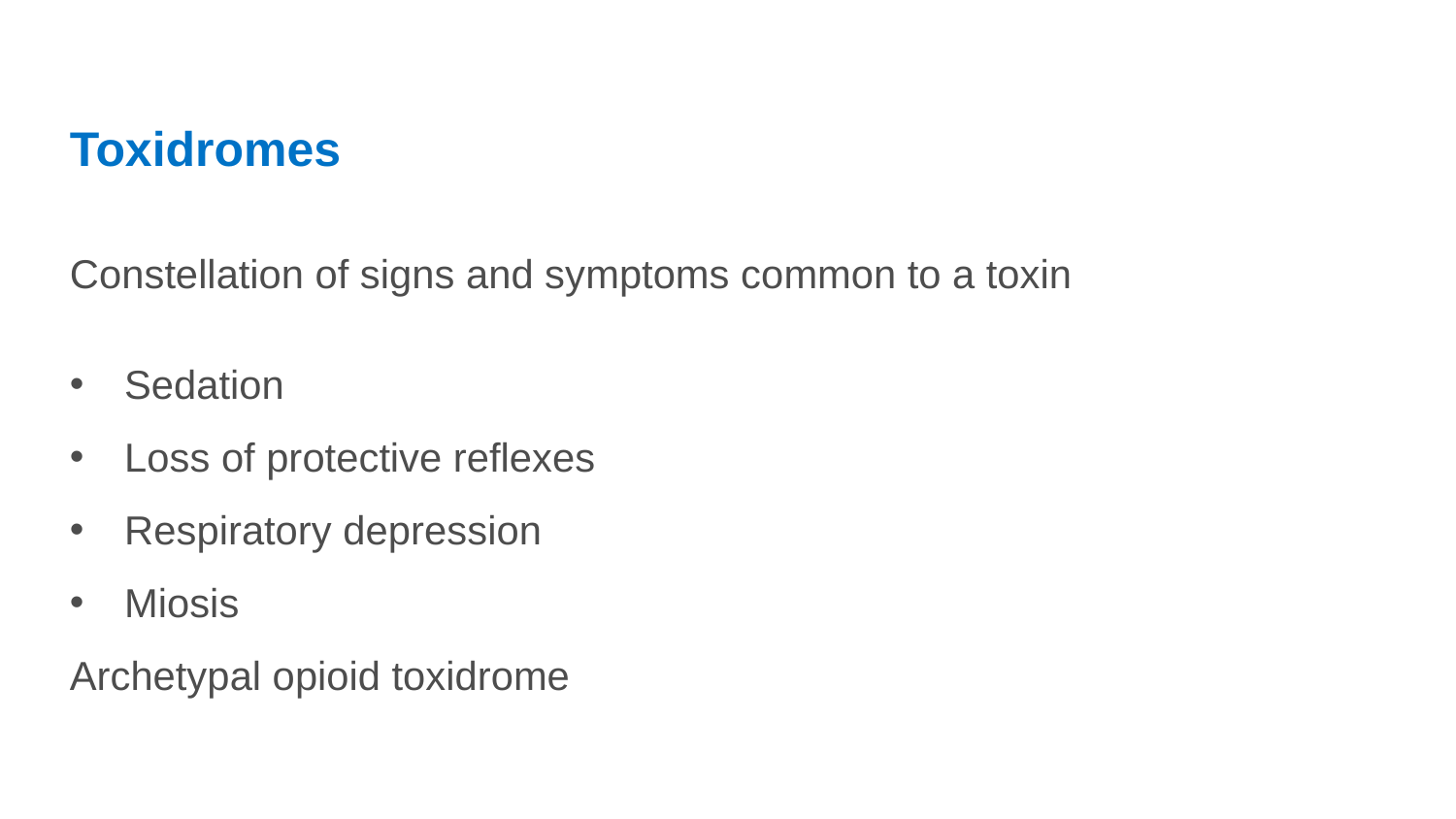

# Toxidromes
Constellation of signs and symptoms common to a toxin

Sedation
Loss of protective reflexes
Respiratory depression
Miosis
Archetypal opioid toxidrome